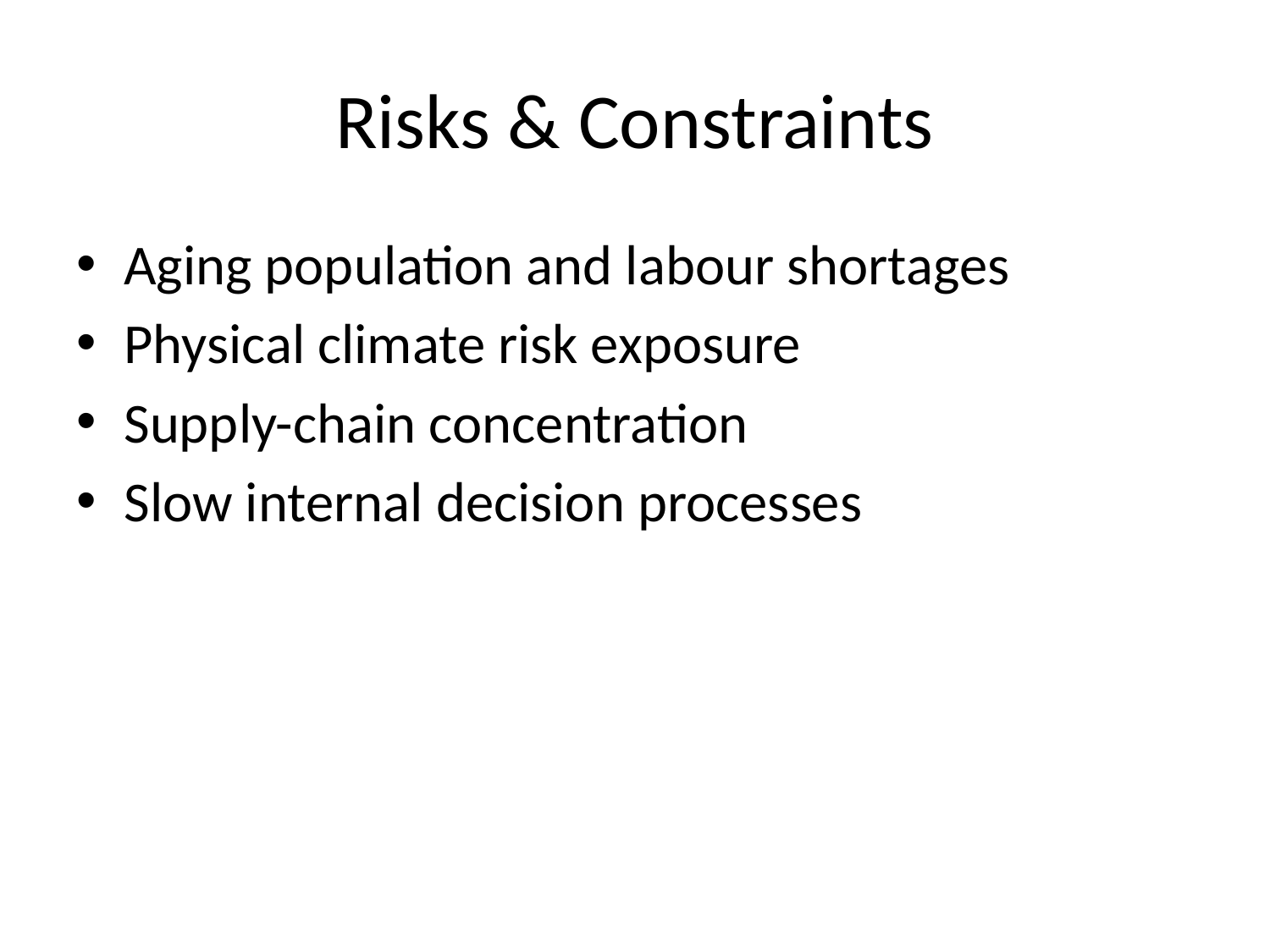

# Risks & Constraints
Aging population and labour shortages
Physical climate risk exposure
Supply-chain concentration
Slow internal decision processes